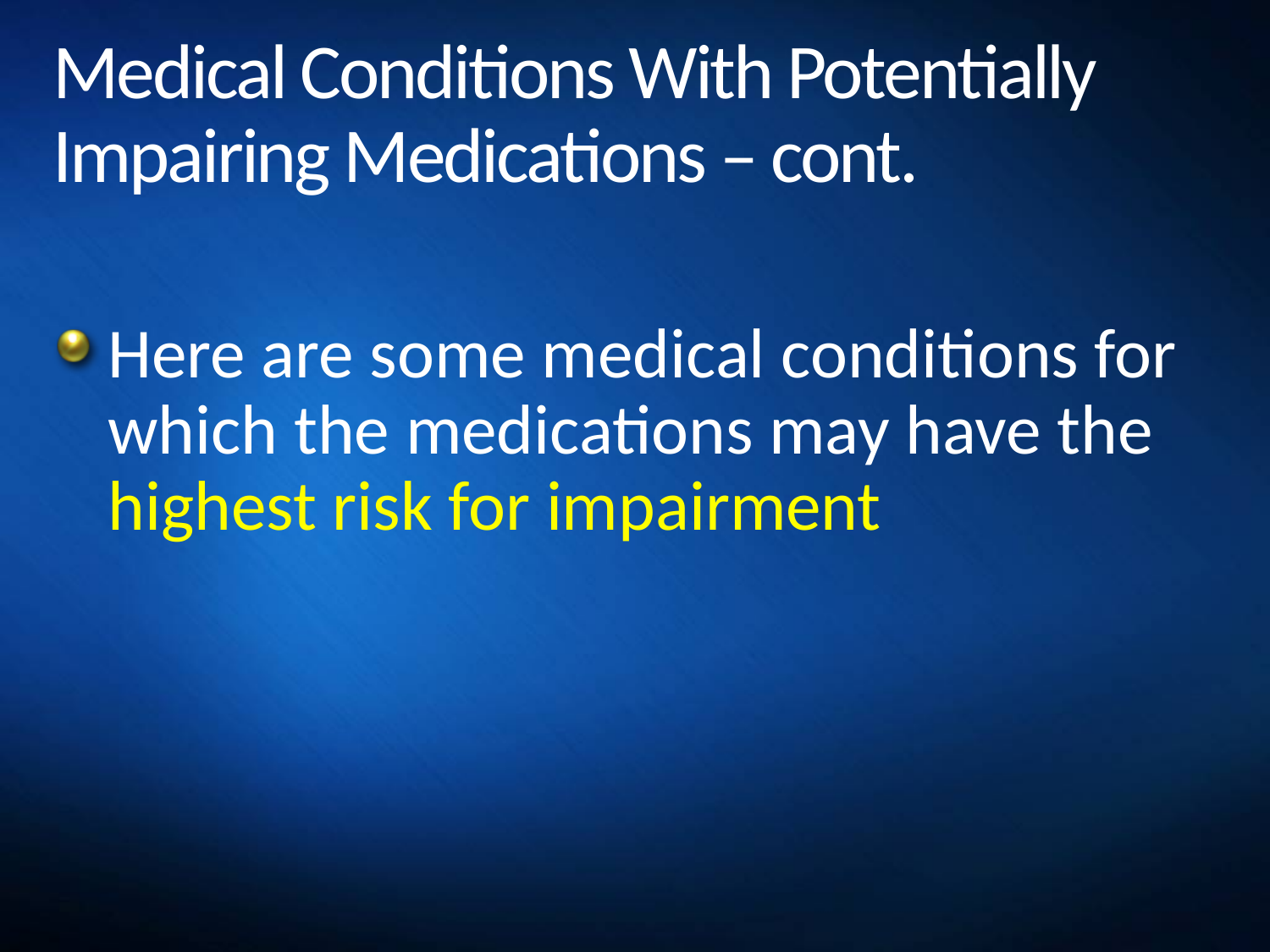

# Medical Conditions With Potentially Impairing Medications – cont.
Here are some medical conditions for which the medications may have the highest risk for impairment